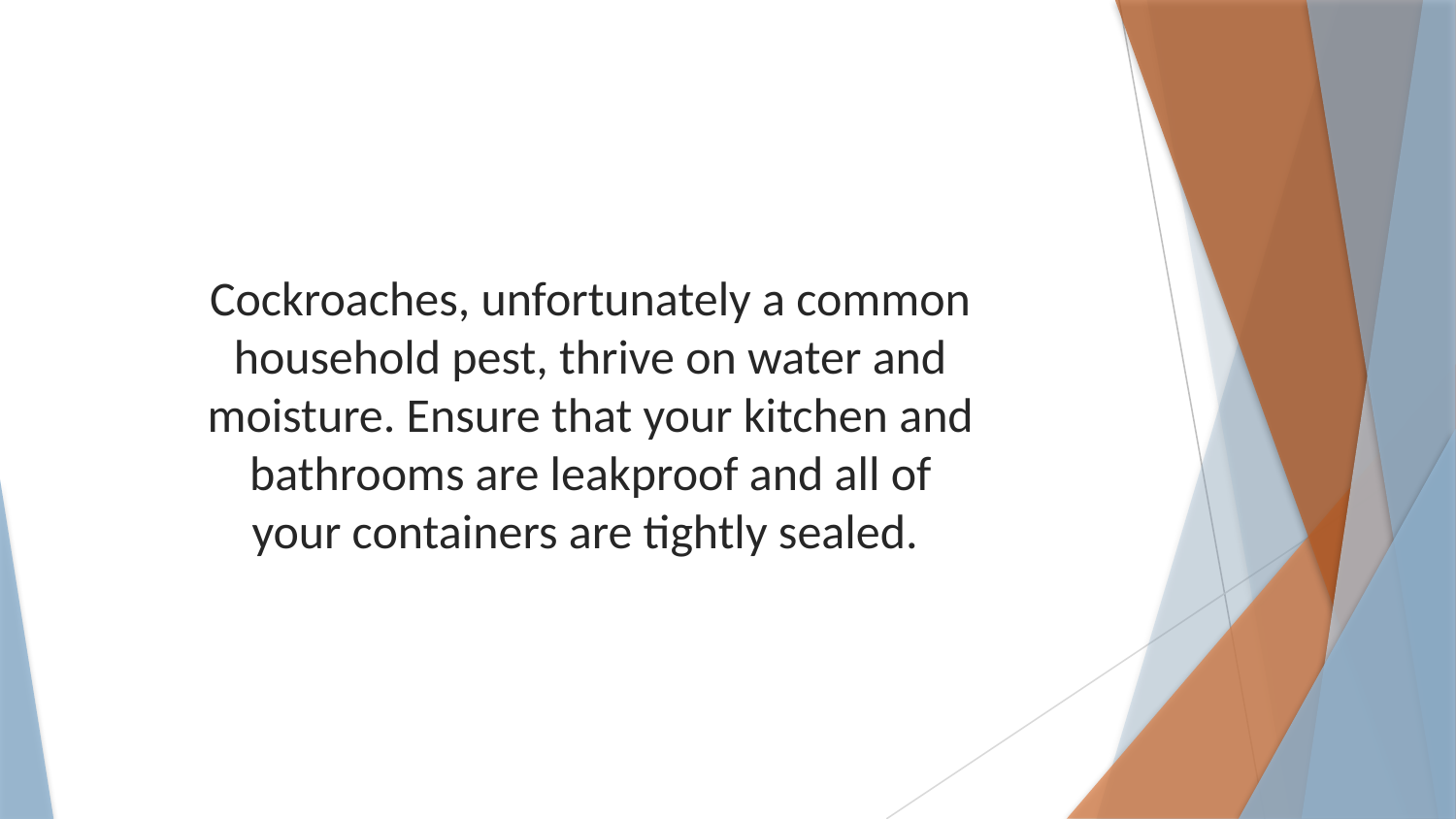

Cockroaches, unfortunately a common household pest, thrive on water and moisture. Ensure that your kitchen and bathrooms are leakproof and all of your containers are tightly sealed.